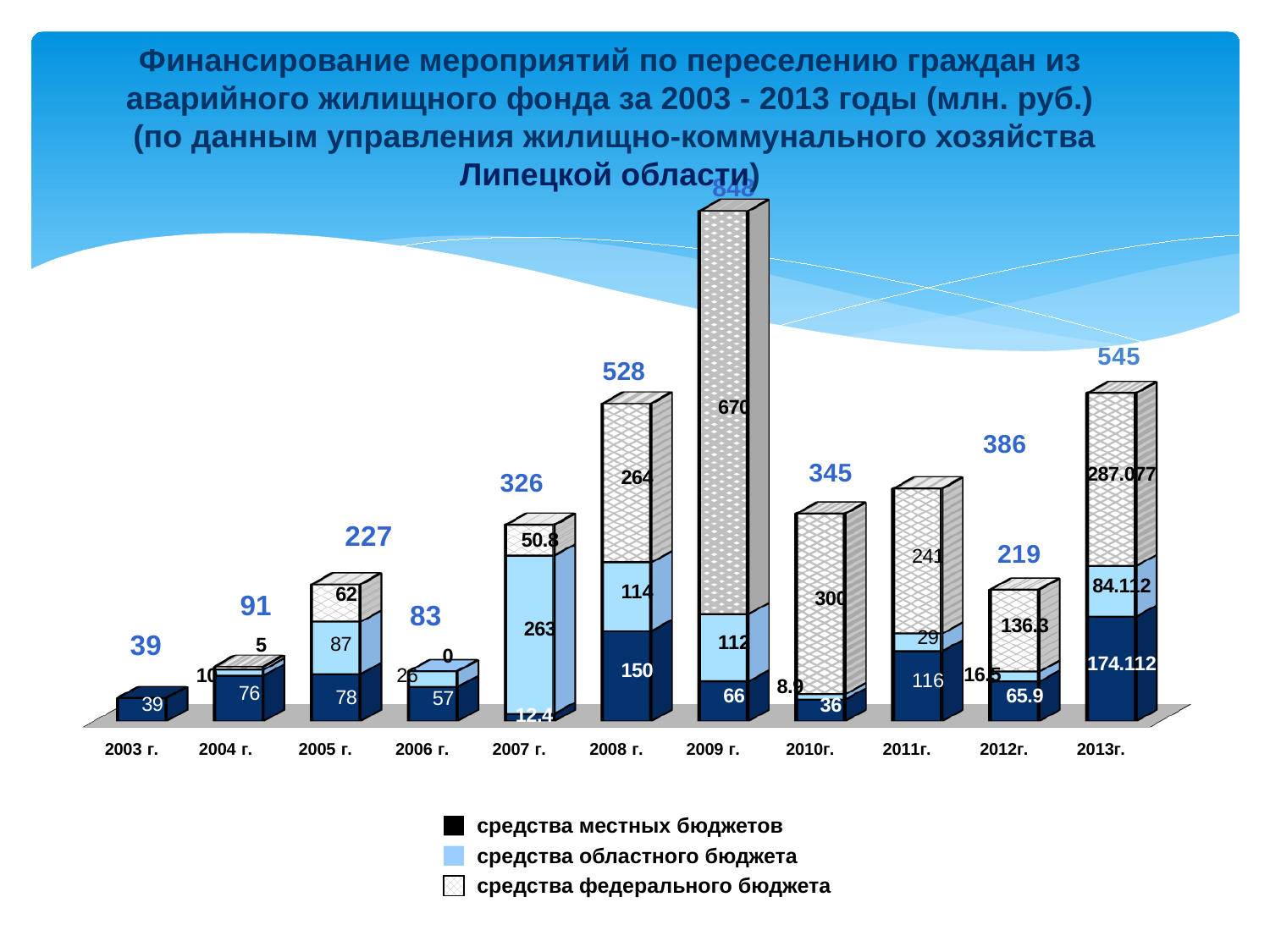

Финансирование мероприятий по переселению граждан из аварийного жилищного фонда за 2003 - 2013 годы (млн. руб.)
 (по данным управления жилищно-коммунального хозяйства Липецкой области)

[unsupported chart]

848
528

средства местных бюджетов

средства областного бюджета

средства федерального бюджета